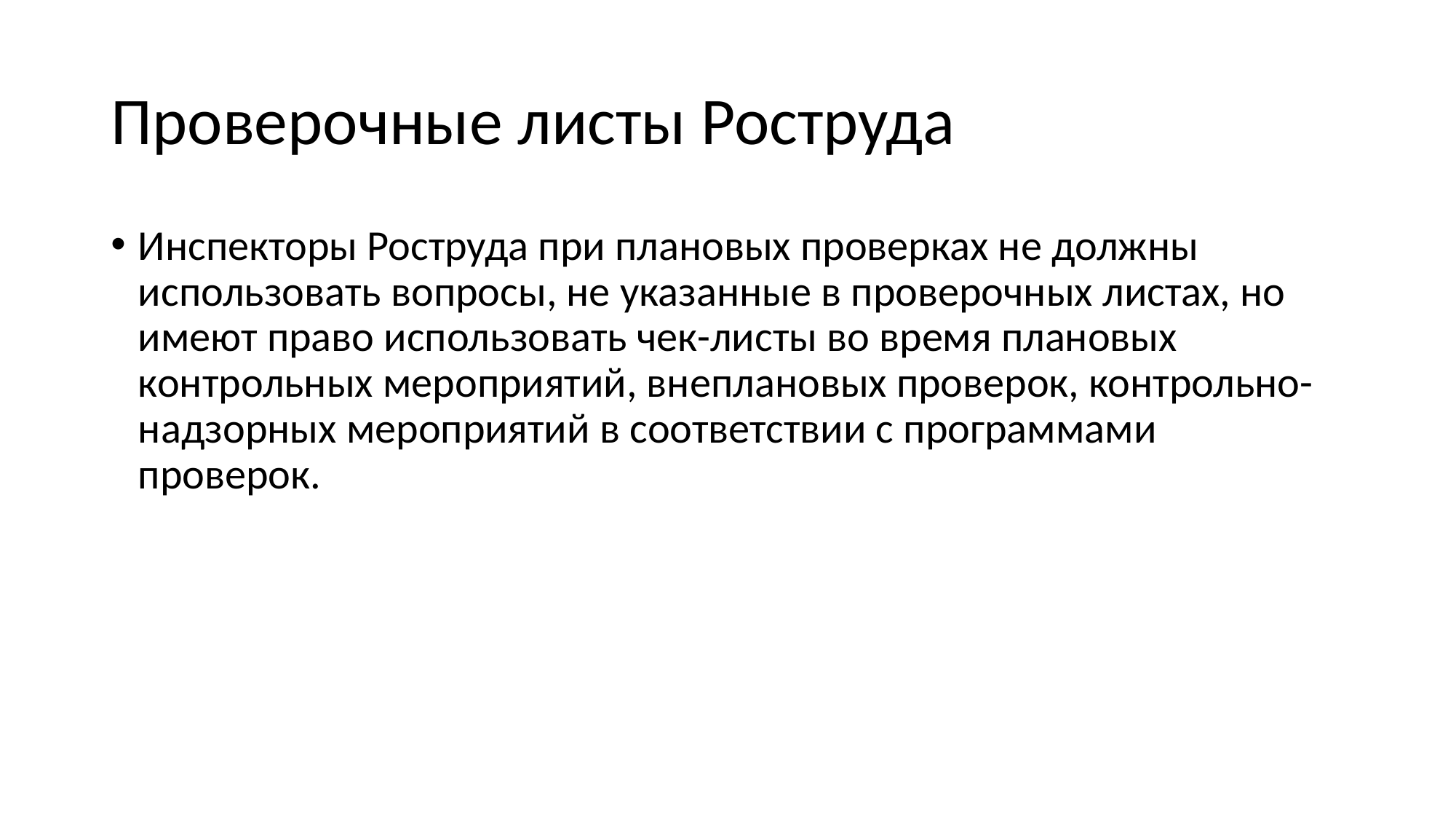

# Проверочные листы Роструда
Инспекторы Роструда при плановых проверках не должны использовать вопросы, не указанные в проверочных листах, но имеют право использовать чек-листы во время плановых контрольных мероприятий, внеплановых проверок, контрольно-надзорных мероприятий в соответствии с программами проверок.